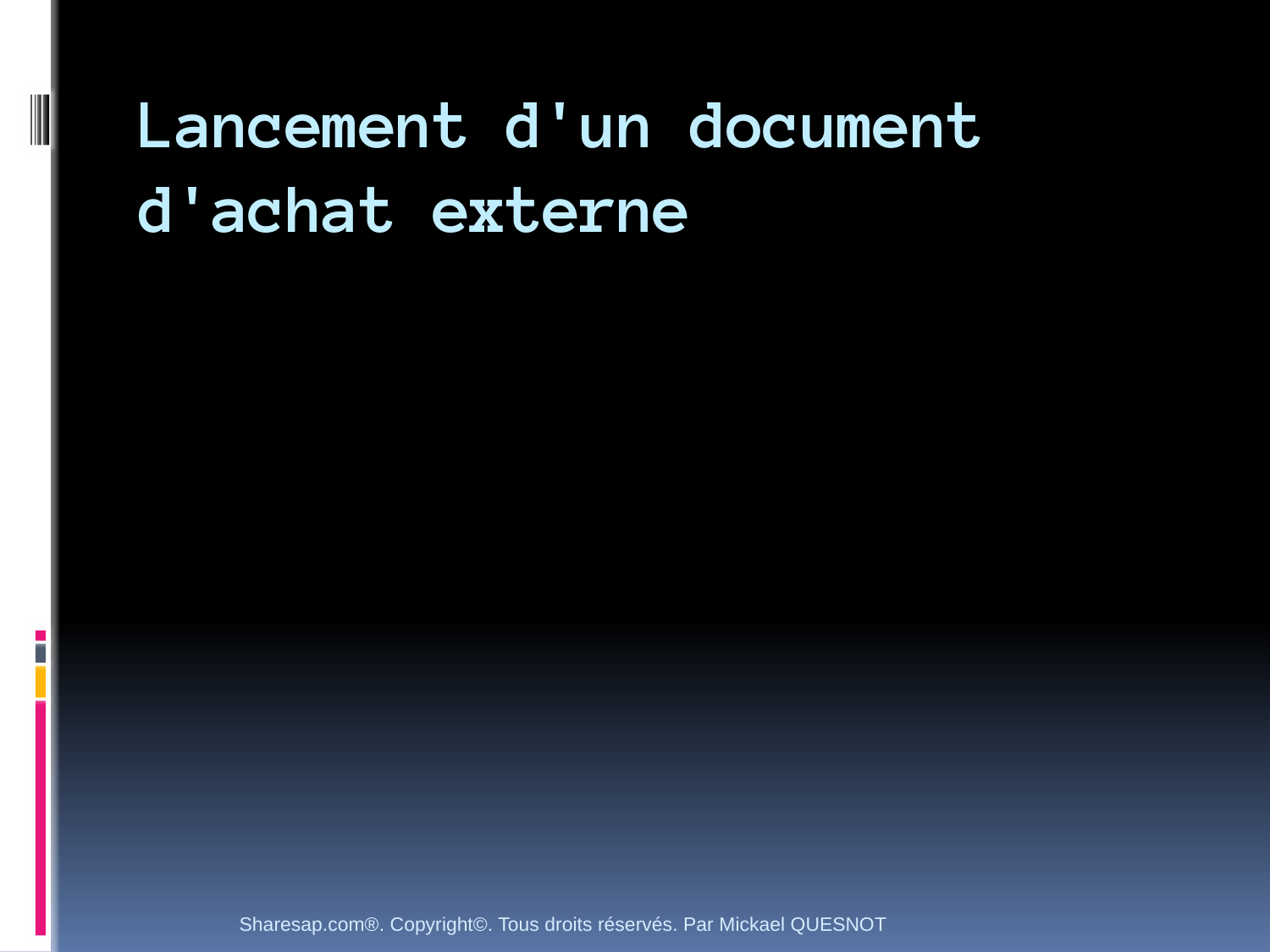

# Lancement d'un document d'achat externe
Sharesap.com®. Copyright©. Tous droits réservés. Par Mickael QUESNOT